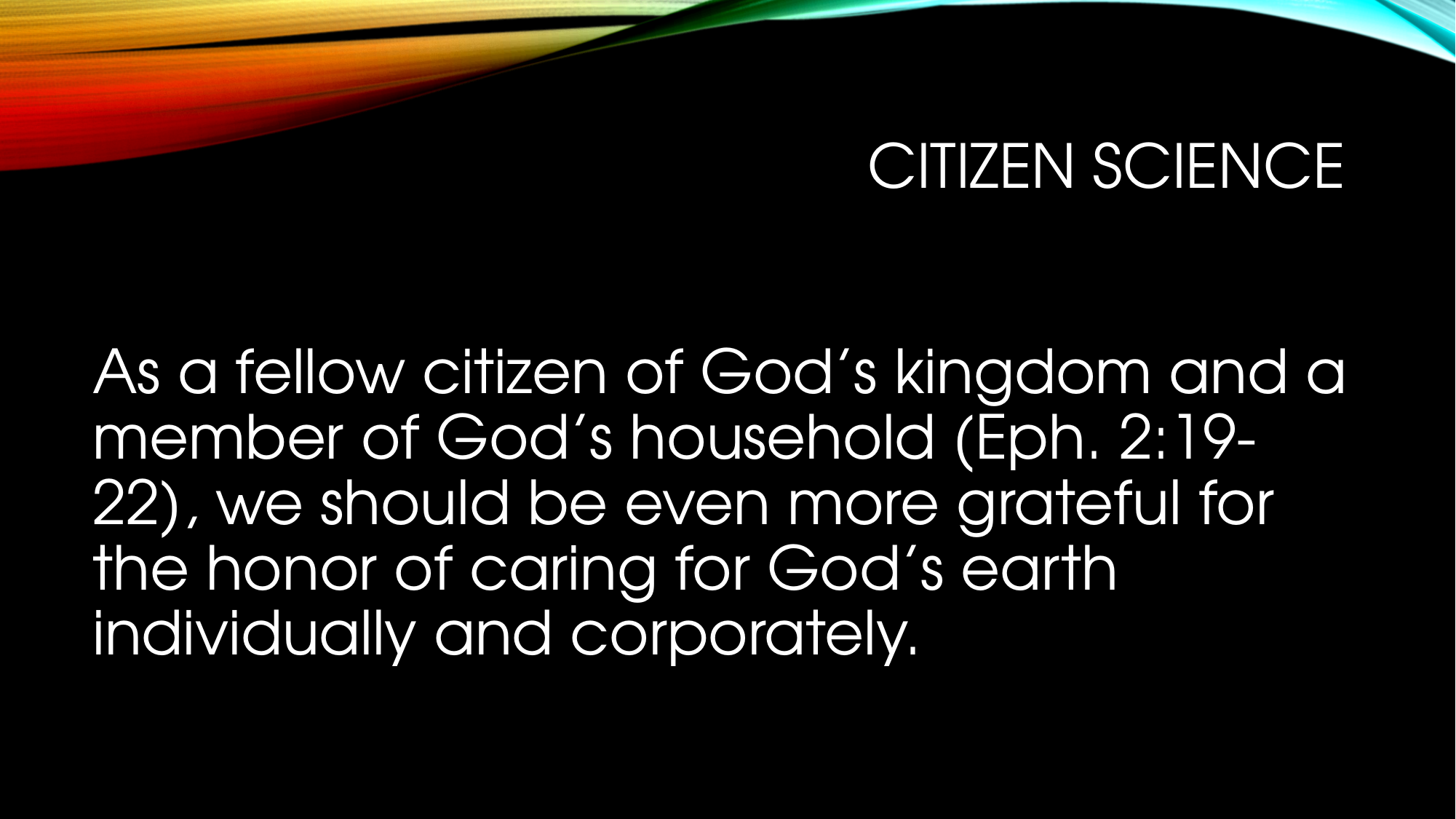

# CITIZEN SCIENCE

As a fellow citizen of God’s kingdom and a member of God’s household (Eph. 2:19-22), we should be even more grateful for the honor of caring for God’s earth individually and corporately.